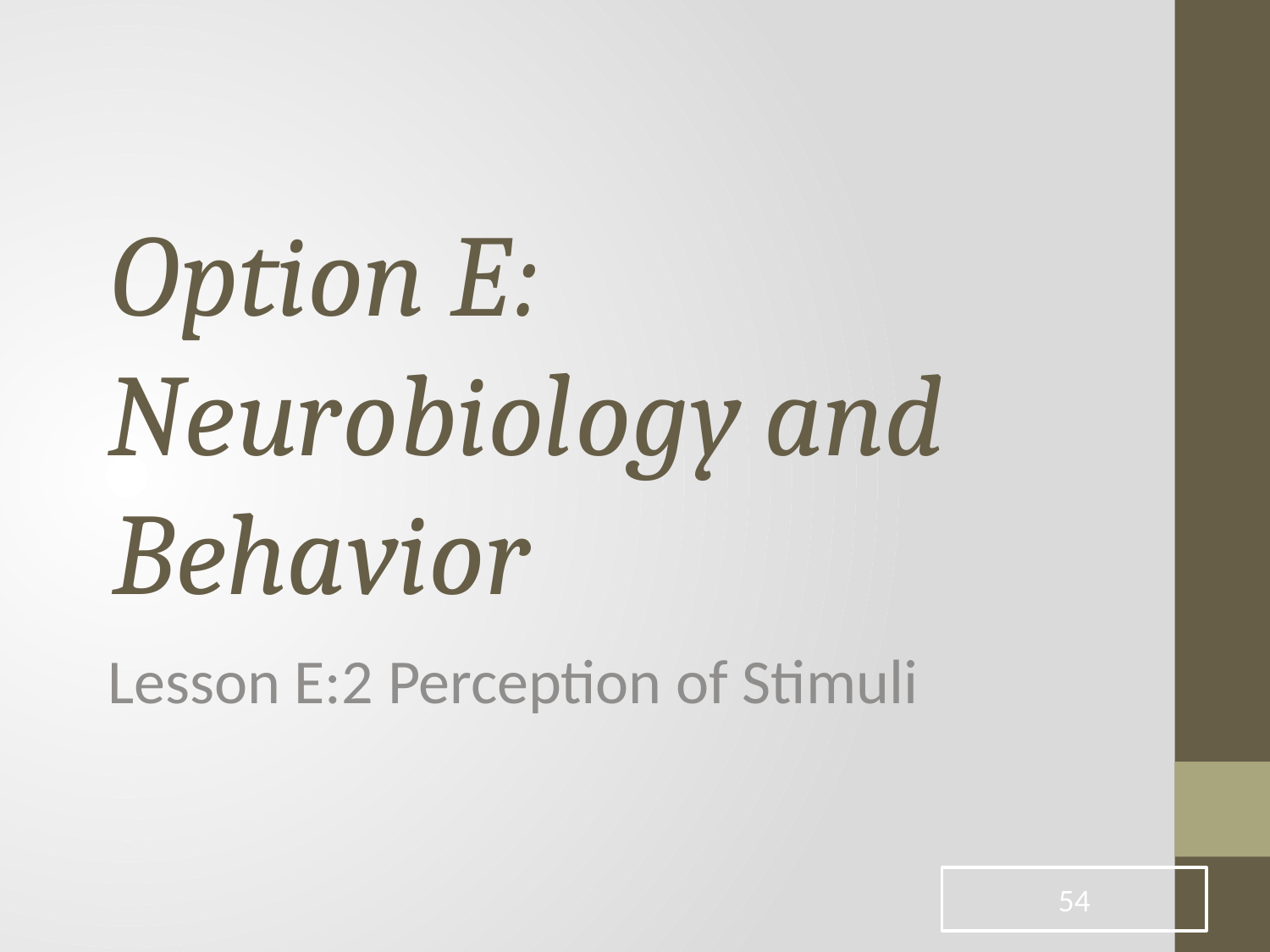

# Option E: Neurobiology and Behavior
Lesson E:2 Perception of Stimuli
54